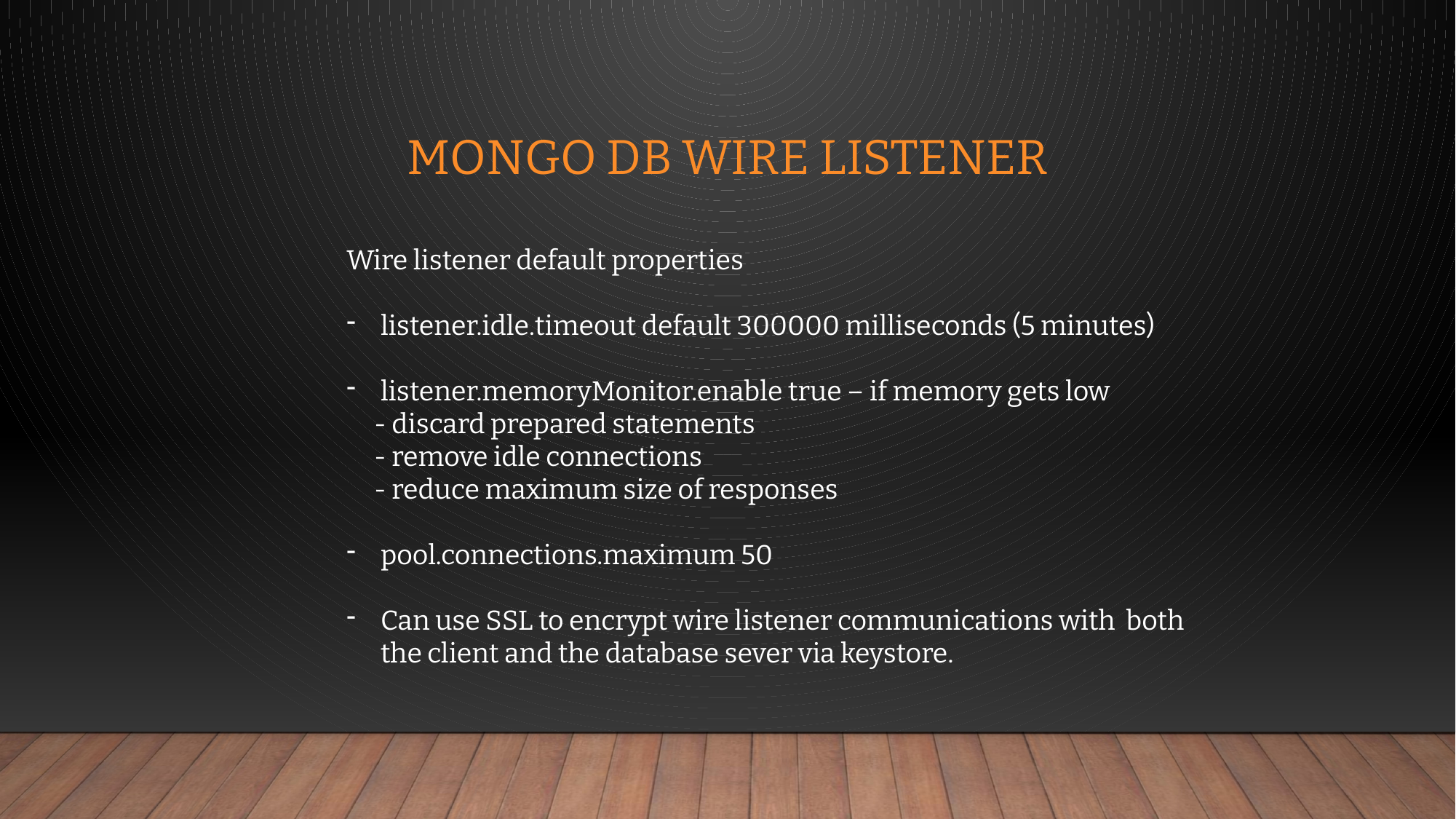

# MONGO DB WIRE LISTENER
Wire listener default properties

listener.idle.timeout default 300000 milliseconds (5 minutes)

listener.memoryMonitor.enable true – if memory gets low
     - discard prepared statements
     - remove idle connections
     - reduce maximum size of responses

pool.connections.maximum 50

Can use SSL to encrypt wire listener communications with  both the client and the database sever via keystore.